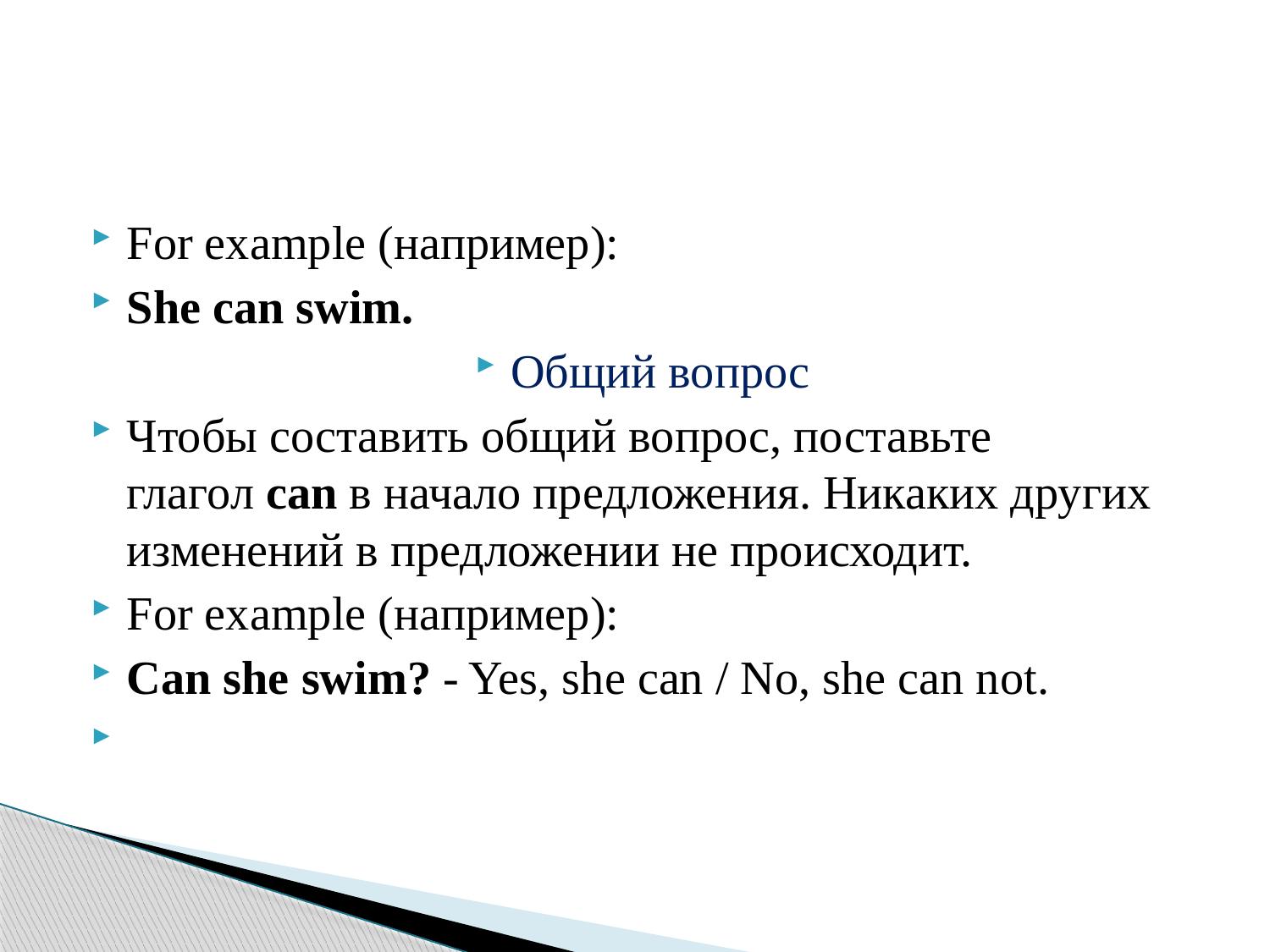

#
For example (например):
She can swim.
Общий вопрос
Чтобы составить общий вопрос, поставьте глагол can в начало предложения. Никаких других изменений в предложении не происходит.
For example (например):
Can she swim? - Yes, she can / No, she can not.